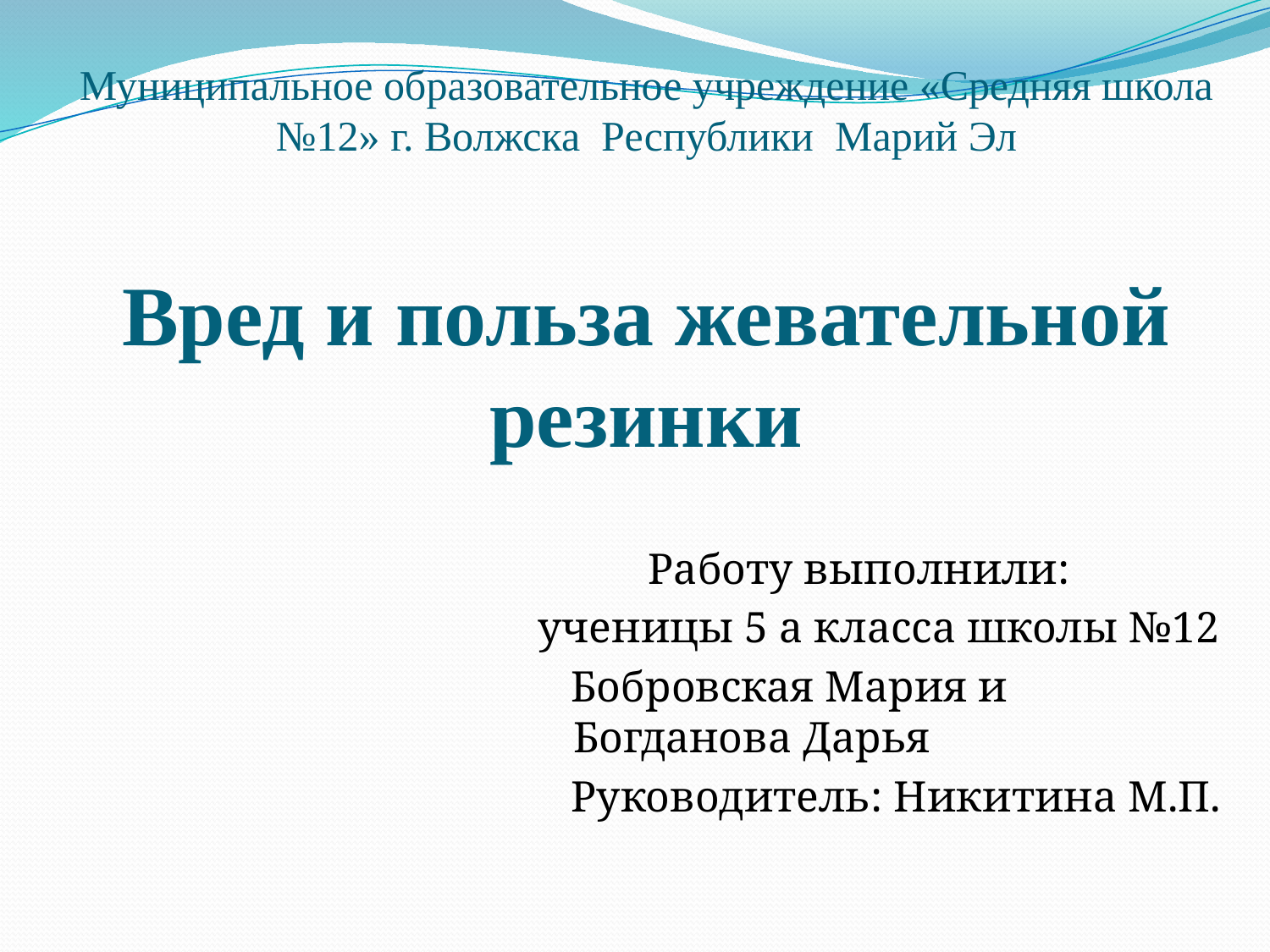

# Муниципальное образовательное учреждение «Средняя школа №12» г. Волжска  Республики  Марий Эл Вред и польза жевательной резинки
          Работу выполнили:
ученицы 5 а класса школы №12
   Бобровская Мария и Богданова Дарья
   Руководитель: Никитина М.П.